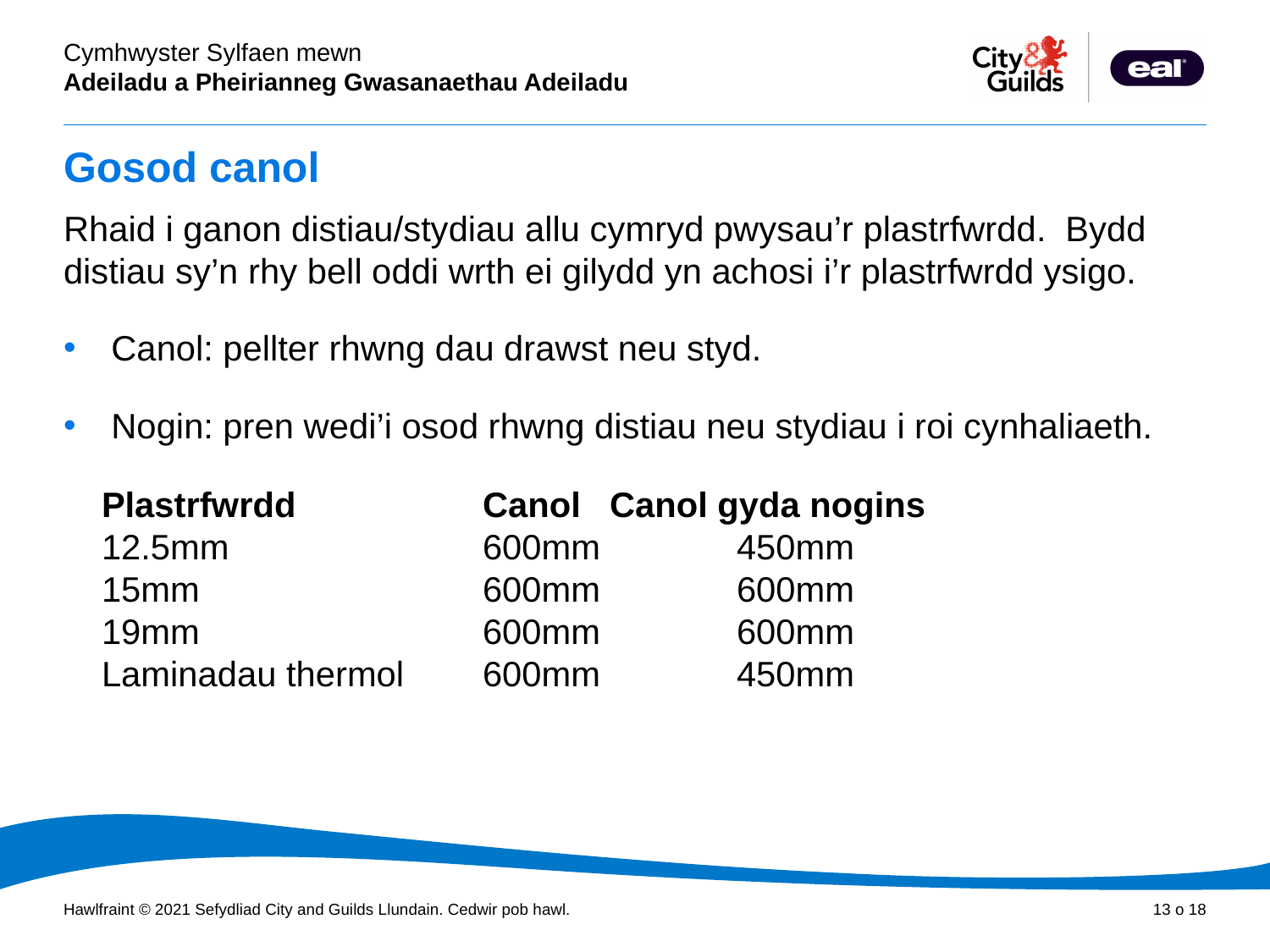

# Gosod canol
Rhaid i ganon distiau/stydiau allu cymryd pwysau’r plastrfwrdd.  Bydd distiau sy’n rhy bell oddi wrth ei gilydd yn achosi i’r plastrfwrdd ysigo.
Canol: pellter rhwng dau drawst neu styd.
Nogin: pren wedi’i osod rhwng distiau neu stydiau i roi cynhaliaeth.

Plastrfwrdd		Canol	Canol gyda nogins
12.5mm		600mm 	450mm
15mm			600mm 	600mm
19mm 			600mm 	600mm
Laminadau thermol 	600mm 	450mm